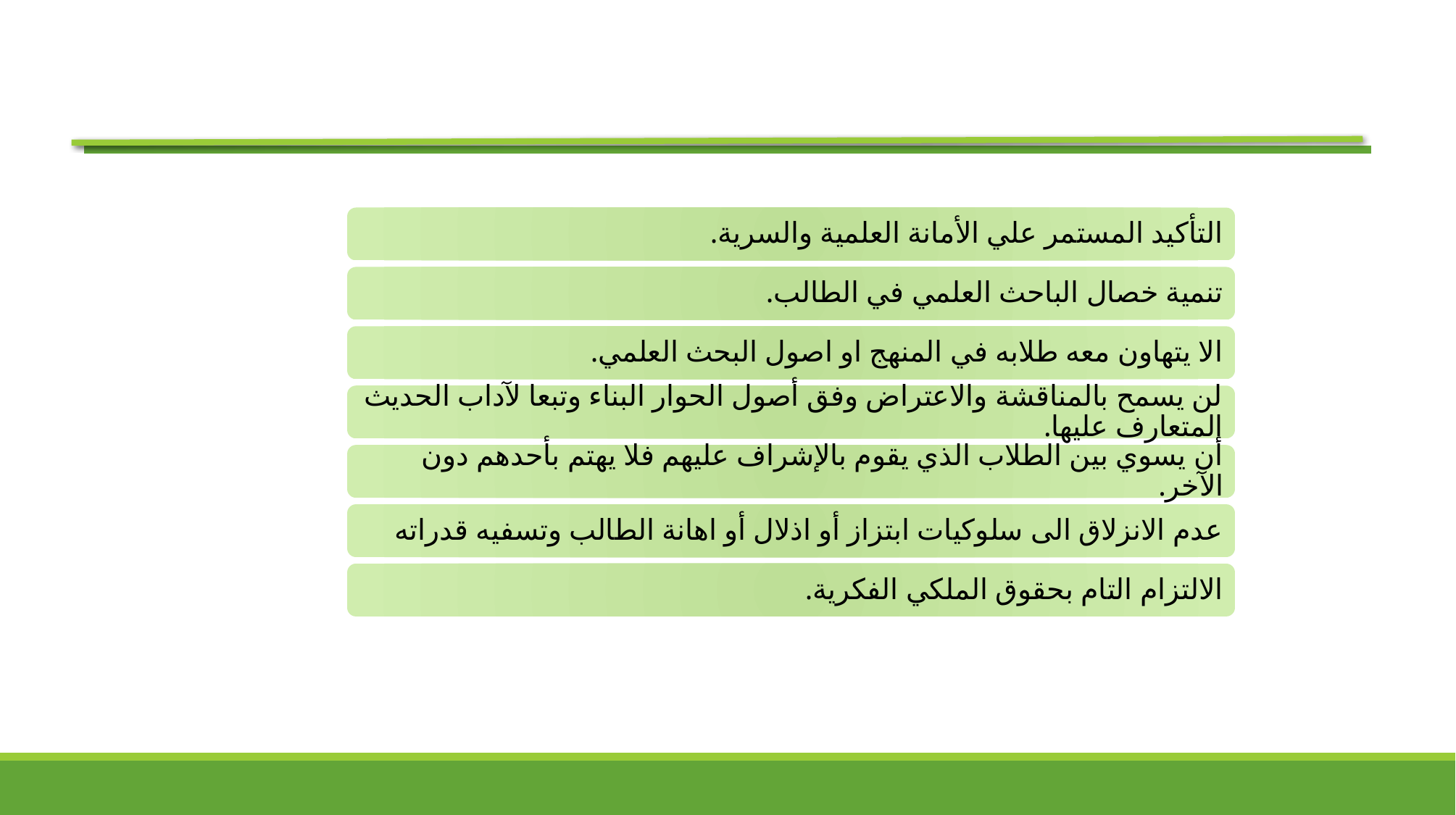

التأكيد المستمر علي الأمانة العلمية والسرية.
تنمية خصال الباحث العلمي في الطالب.
الا يتهاون معه طلابه في المنهج او اصول البحث العلمي.
لن يسمح بالمناقشة والاعتراض وفق أصول الحوار البناء وتبعا لآداب الحديث المتعارف عليها.
أن يسوي بين الطلاب الذي يقوم بالإشراف عليهم فلا يهتم بأحدهم دون الآخر.
عدم الانزلاق الى سلوكيات ابتزاز أو اذلال أو اهانة الطالب وتسفيه قدراته
الالتزام التام بحقوق الملكي الفكرية.